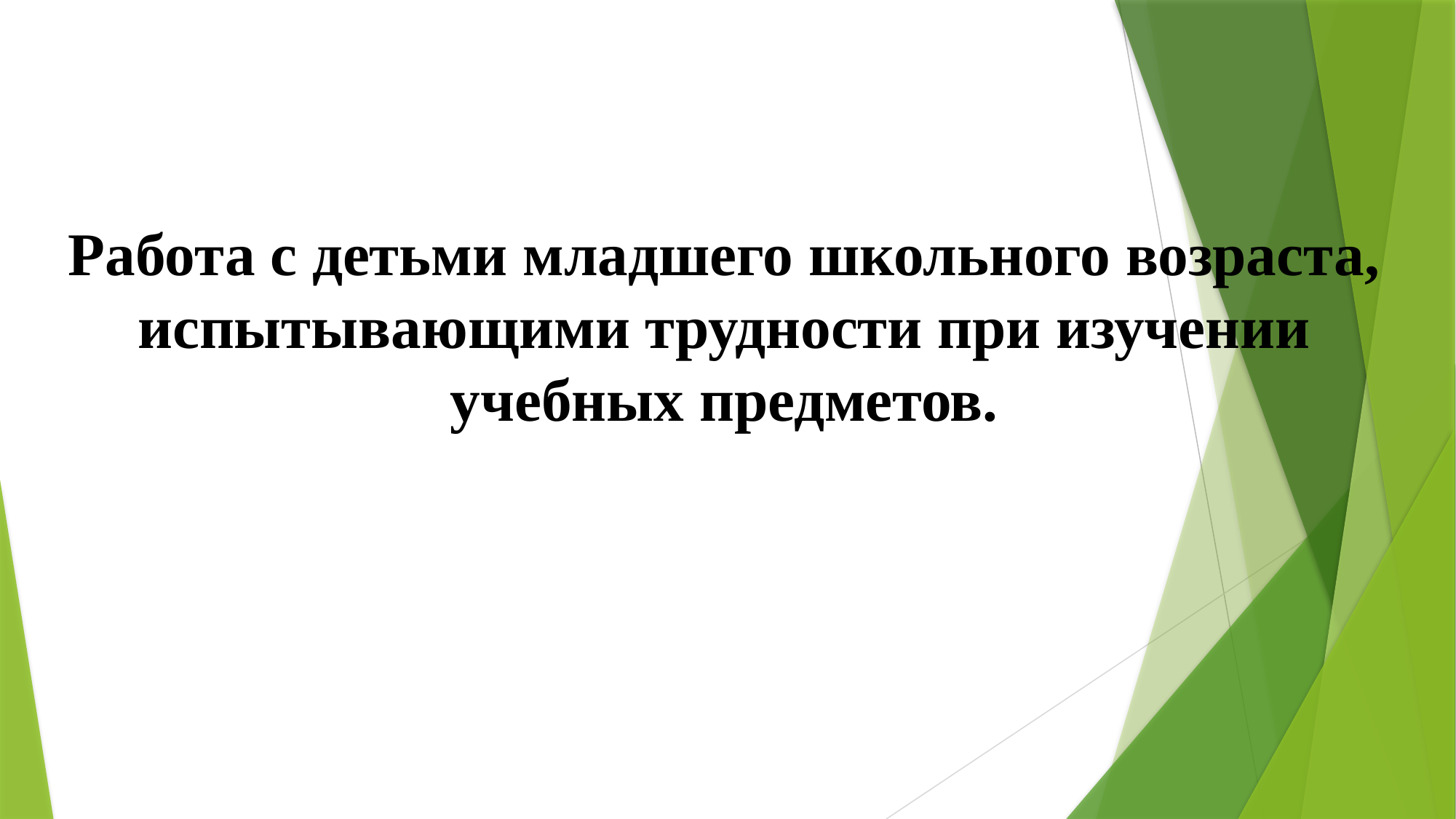

# Работа с детьми младшего школьного возраста, испытывающими трудности при изучении учебных предметов.